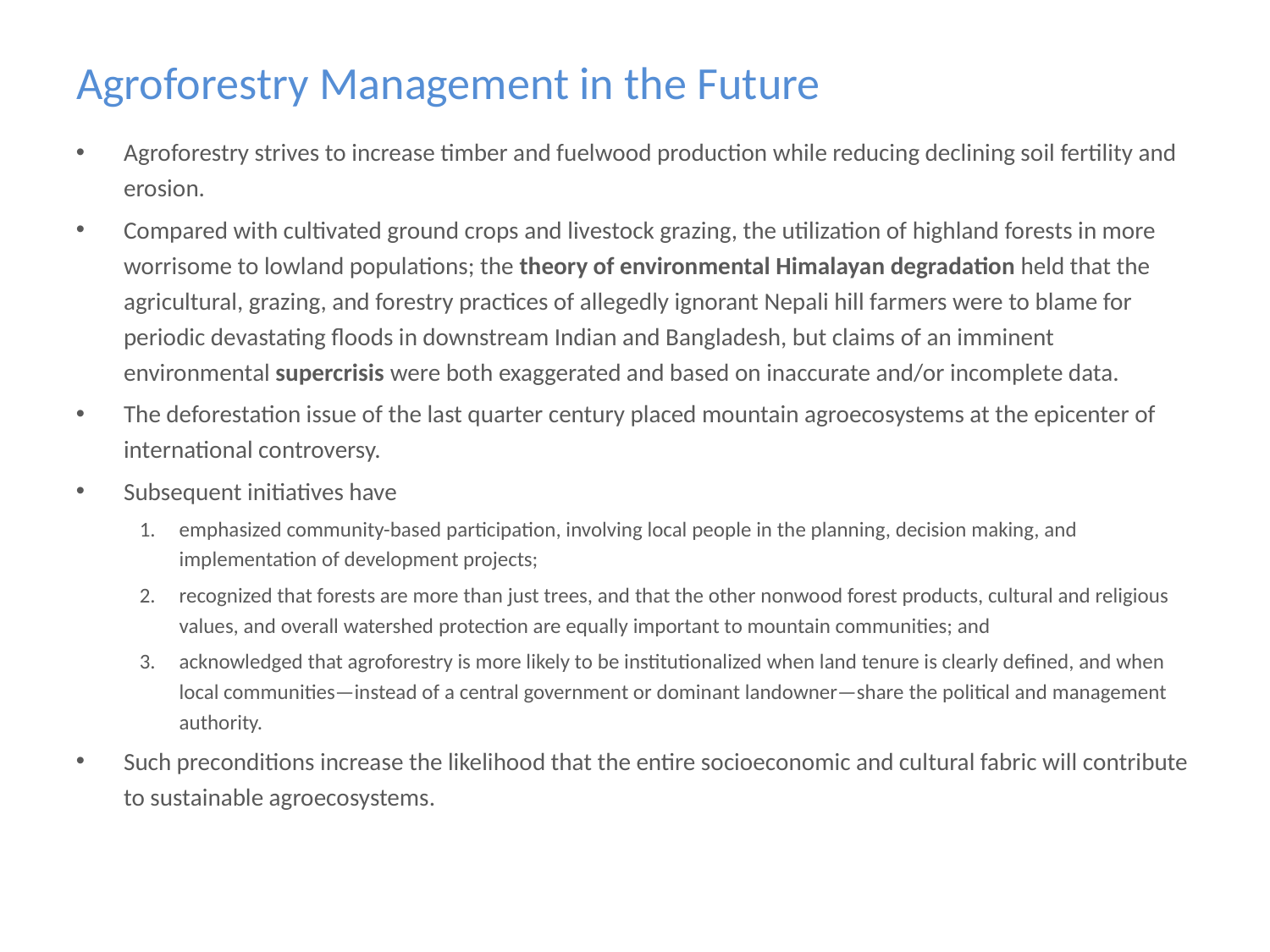

# Agroforestry Management in the Future
Agroforestry strives to increase timber and fuelwood production while reducing declining soil fertility and erosion.
Compared with cultivated ground crops and livestock grazing, the utilization of highland forests in more worrisome to lowland populations; the theory of environmental Himalayan degradation held that the agricultural, grazing, and forestry practices of allegedly ignorant Nepali hill farmers were to blame for periodic devastating floods in downstream Indian and Bangladesh, but claims of an imminent environmental supercrisis were both exaggerated and based on inaccurate and/or incomplete data.
The deforestation issue of the last quarter century placed mountain agroecosystems at the epicenter of international controversy.
Subsequent initiatives have
emphasized community-based participation, involving local people in the planning, decision making, and implementation of development projects;
recognized that forests are more than just trees, and that the other nonwood forest products, cultural and religious values, and overall watershed protection are equally important to mountain communities; and
acknowledged that agroforestry is more likely to be institutionalized when land tenure is clearly defined, and when local communities—instead of a central government or dominant landowner—share the political and management authority.
Such preconditions increase the likelihood that the entire socioeconomic and cultural fabric will contribute to sustainable agroecosystems.